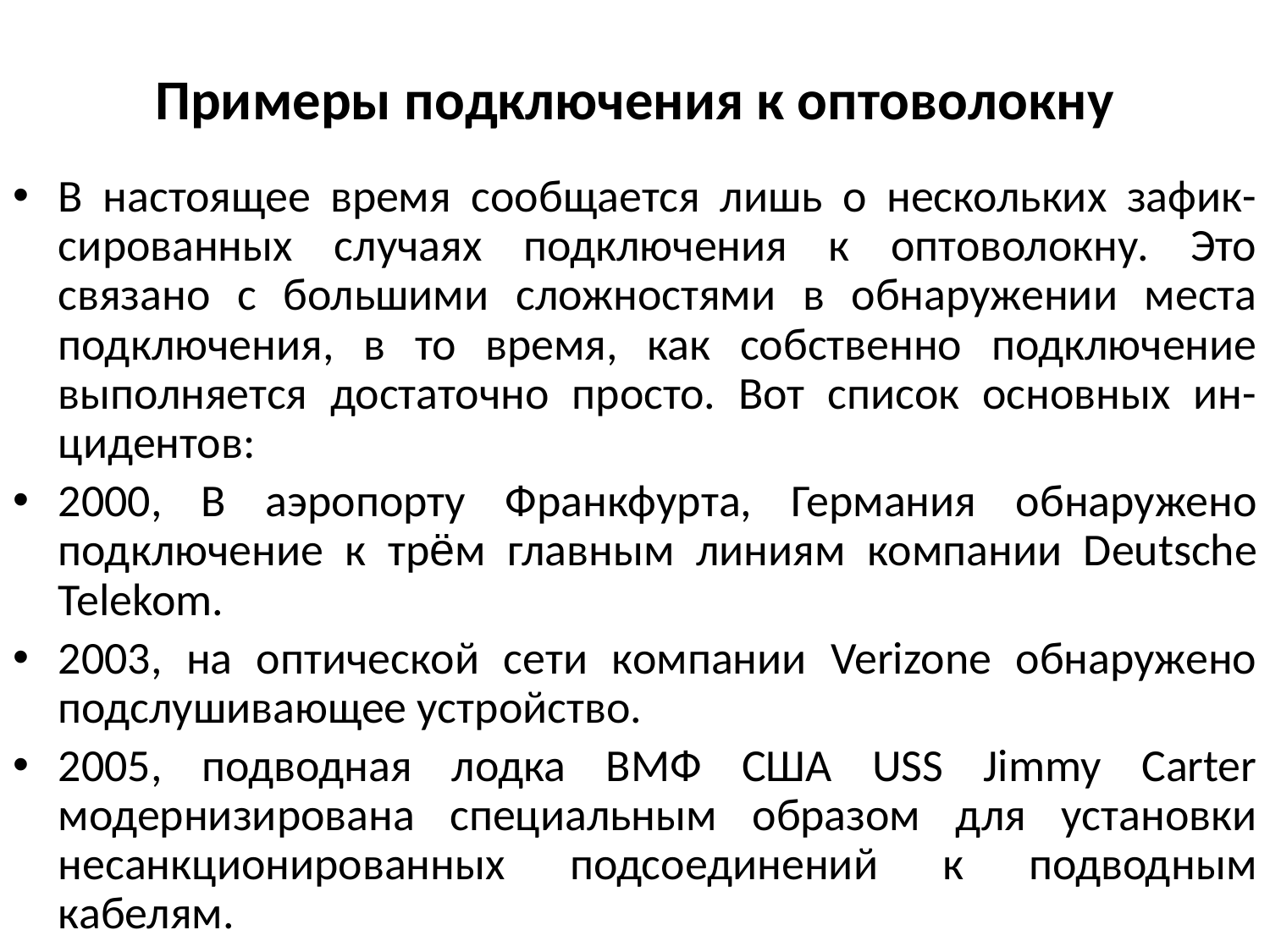

# Примеры подключения к оптоволокну
В настоящее время сообщается лишь о нескольких зафик- сированных случаях подключения к оптоволокну. Это связано с большими сложностями в обнаружении места подключения, в то время, как собственно подключение выполняется достаточно просто. Вот список основных ин-цидентов:
2000, В аэропорту Франкфурта, Германия обнаружено подключение к трём главным линиям компании Deutsche Telekom.
2003, на оптической сети компании Verizone обнаружено подслушивающее устройство.
2005, подводная лодка ВМФ США USS Jimmy Carter модернизирована специальным образом для установки несанкционированных подсоединений к подводным кабелям.